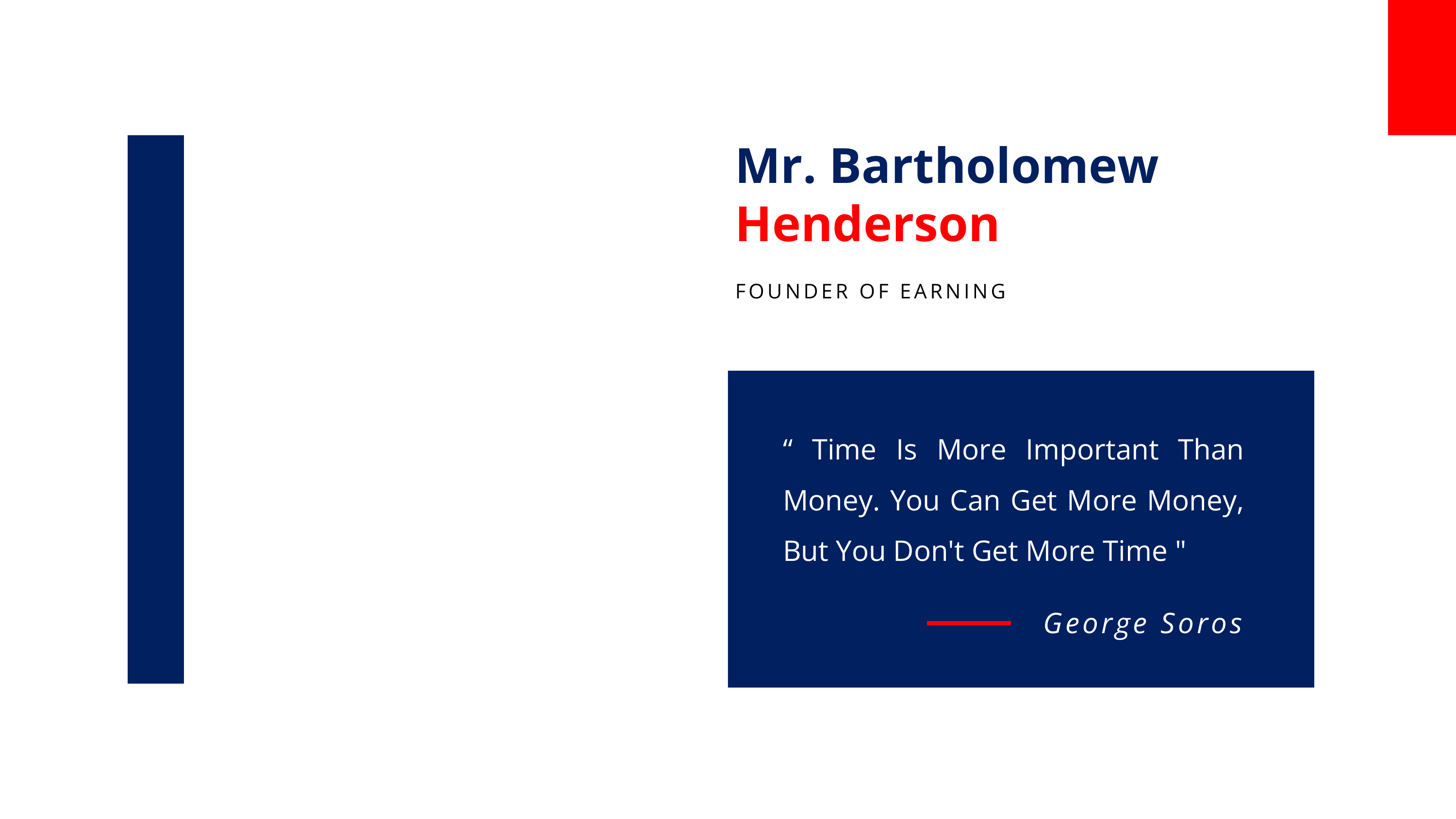

Mr. Bartholomew Henderson

FOUNDER OF EARNING

“ Time Is More Important Than Money. You Can Get More Money, But You Don't Get More Time "
George Soros